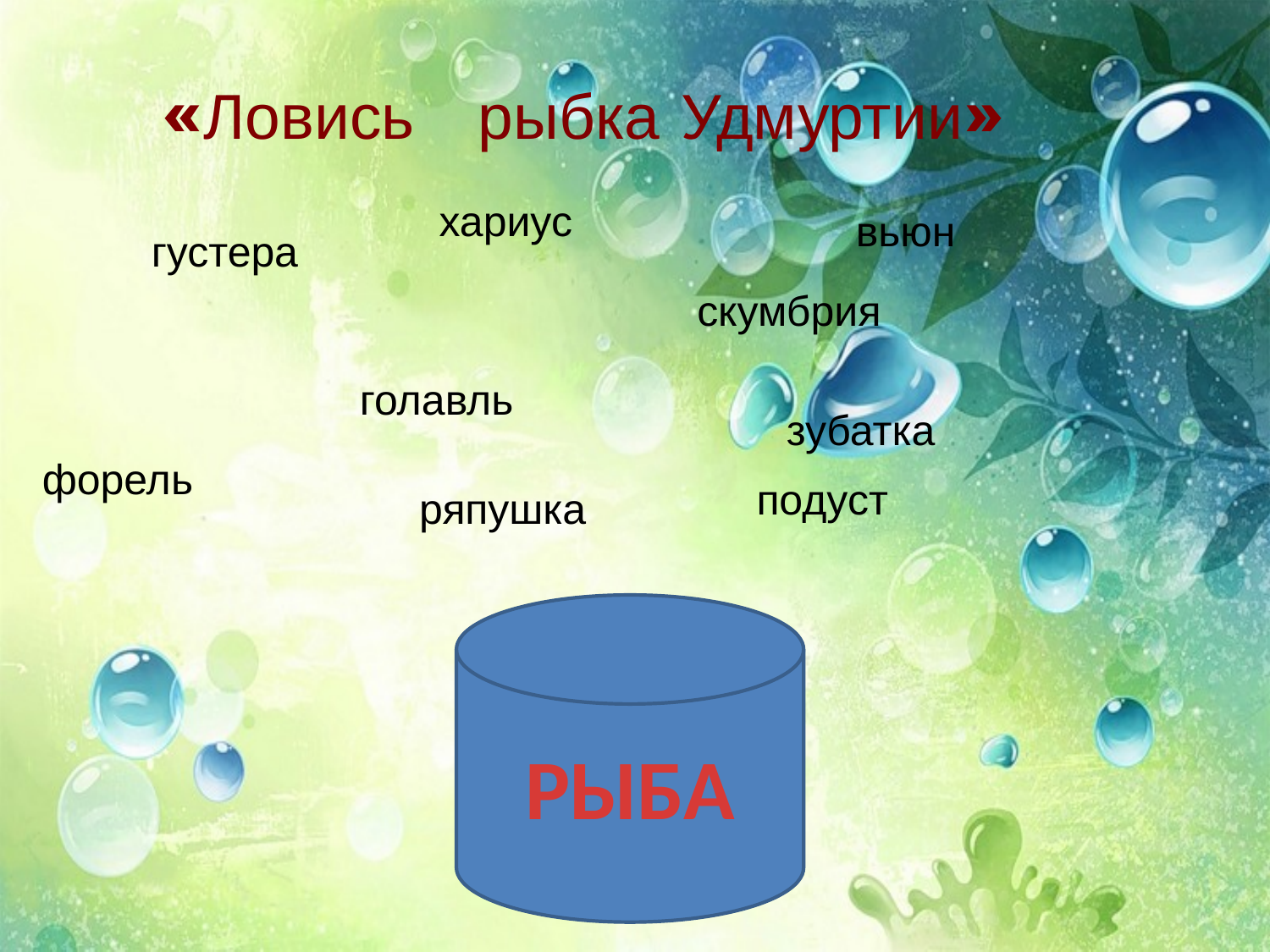

«Ловись   рыбка Удмуртии»
хариус
вьюн
густера
скумбрия
голавль
зубатка
форель
подуст
ряпушка
РЫБА